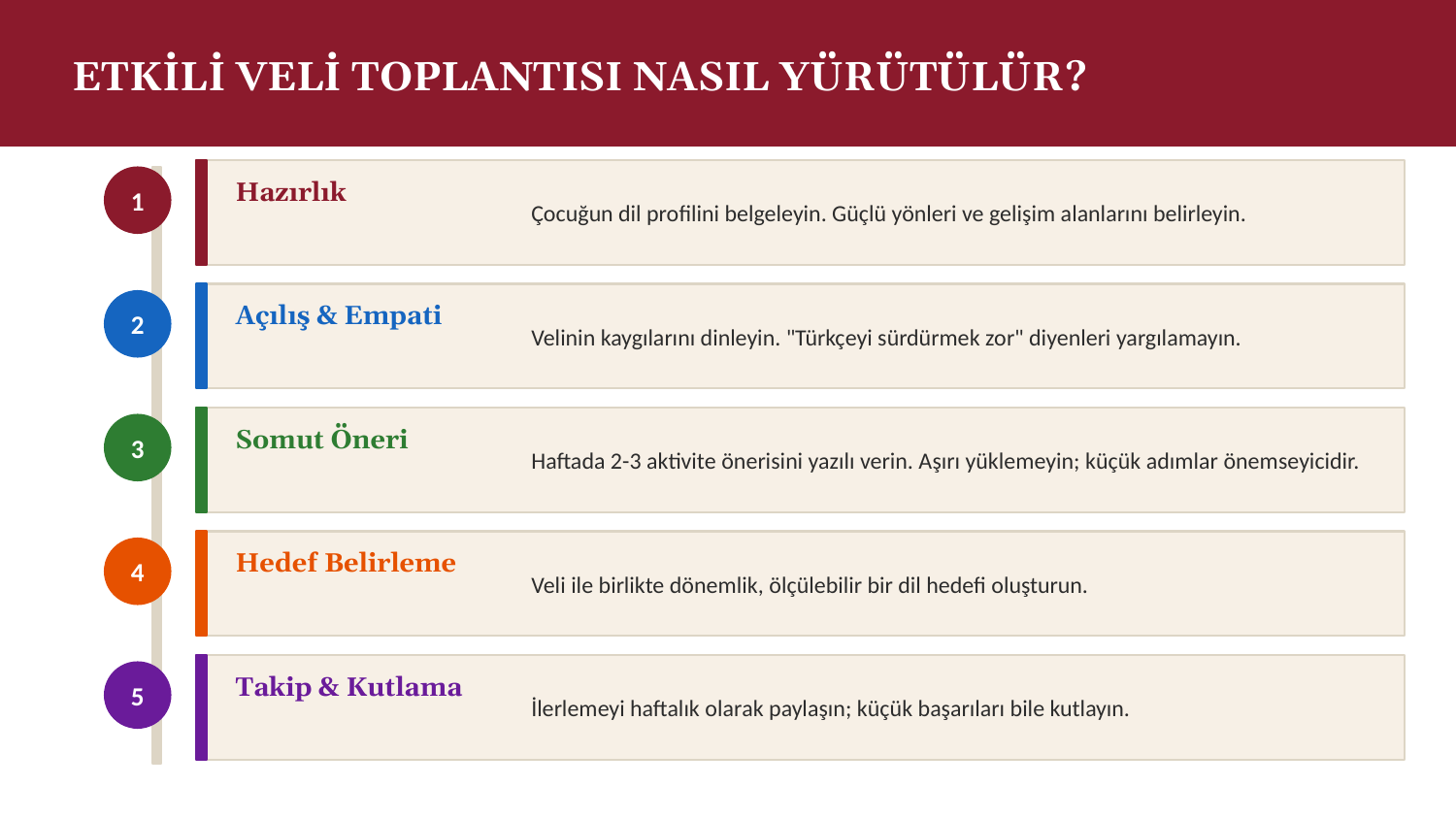

ETKİLİ VELİ TOPLANTISI NASIL YÜRÜTÜLÜR?

1

Hazırlık
Çocuğun dil profilini belgeleyin. Güçlü yönleri ve gelişim alanlarını belirleyin.

2
Açılış & Empati
Velinin kaygılarını dinleyin. "Türkçeyi sürdürmek zor" diyenleri yargılamayın.

3
Somut Öneri
Haftada 2-3 aktivite önerisini yazılı verin. Aşırı yüklemeyin; küçük adımlar önemseyicidir.

4
Hedef Belirleme
Veli ile birlikte dönemlik, ölçülebilir bir dil hedefi oluşturun.

5
Takip & Kutlama
İlerlemeyi haftalık olarak paylaşın; küçük başarıları bile kutlayın.